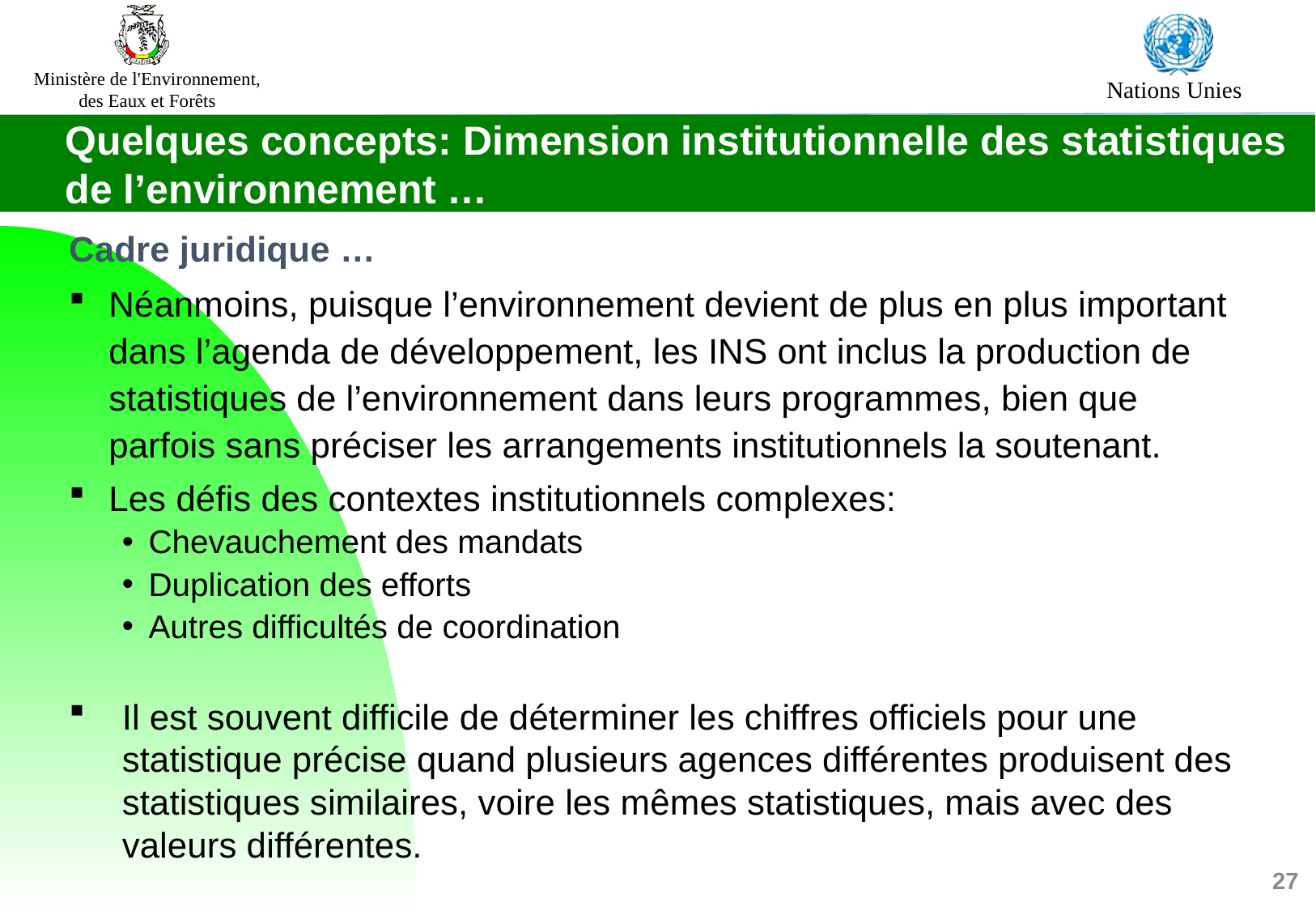

Quelques concepts: Dimension institutionnelle des statistiques de l’environnement …
Cadre juridique …
Néanmoins, puisque l’environnement devient de plus en plus important dans l’agenda de développement, les INS ont inclus la production de statistiques de l’environnement dans leurs programmes, bien que parfois sans préciser les arrangements institutionnels la soutenant.
Les défis des contextes institutionnels complexes:
Chevauchement des mandats
Duplication des efforts
Autres difficultés de coordination

Il est souvent difficile de déterminer les chiffres officiels pour une statistique précise quand plusieurs agences différentes produisent des statistiques similaires, voire les mêmes statistiques, mais avec des valeurs différentes.

27